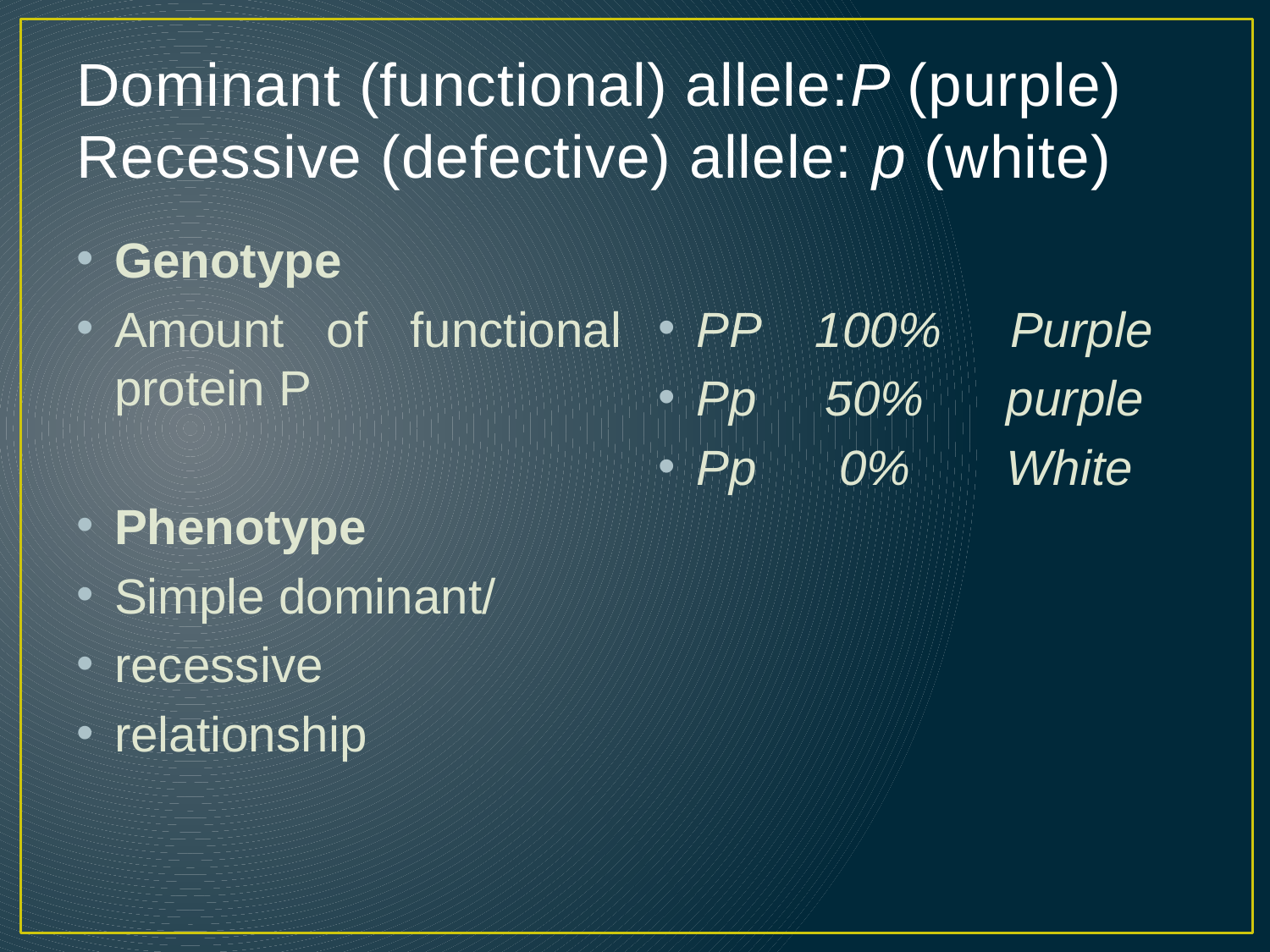

# Dominant (functional) allele:P (purple) Recessive (defective) allele: p (white)
Genotype
Amount of functional protein P

Phenotype
Simple dominant/
recessive
relationship

PP    100%     Purple
Pp     50%      purple
Pp      0%       White